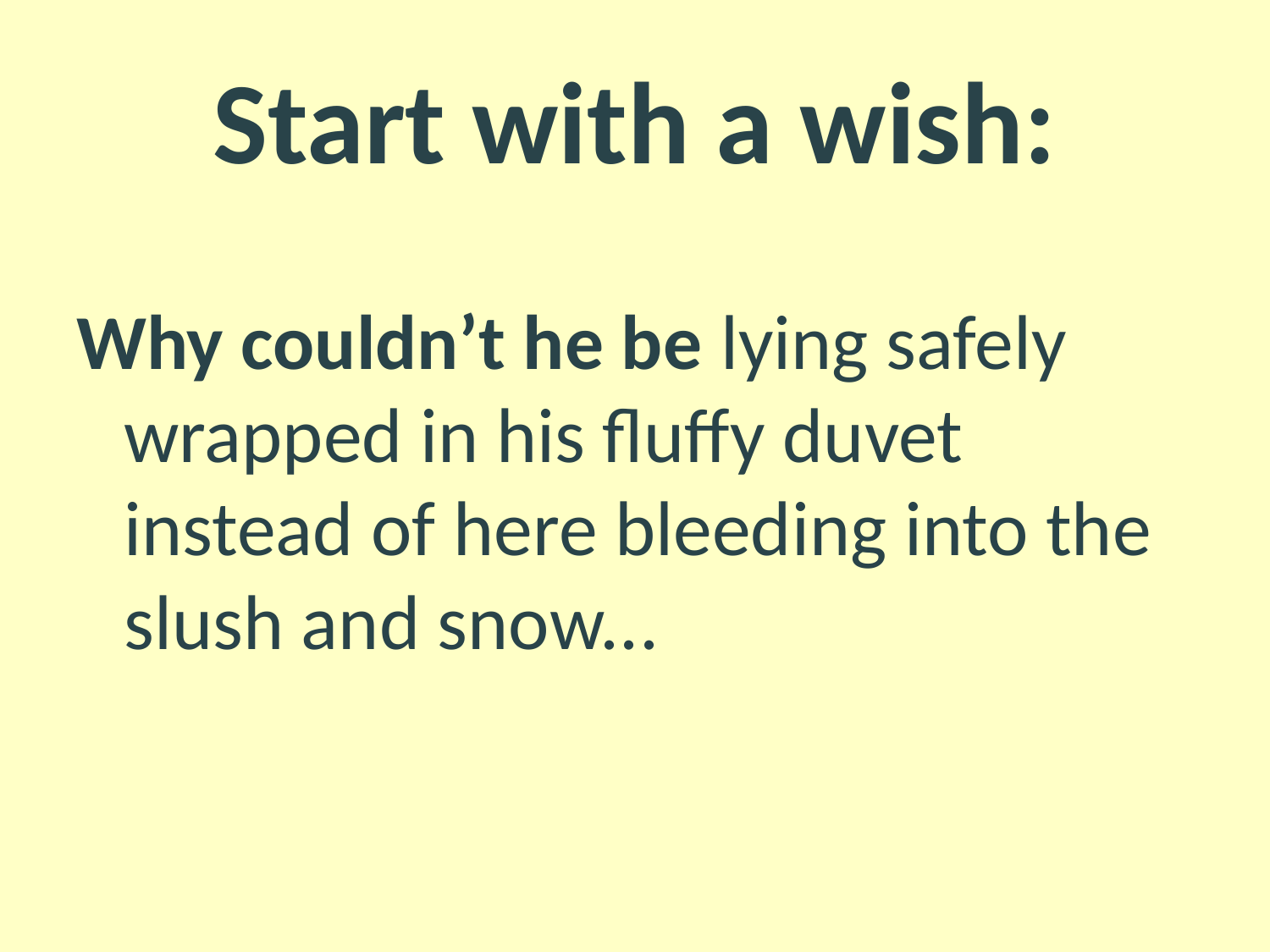

# Start with a wish:
Why couldn’t he be lying safely wrapped in his fluffy duvet instead of here bleeding into the slush and snow...